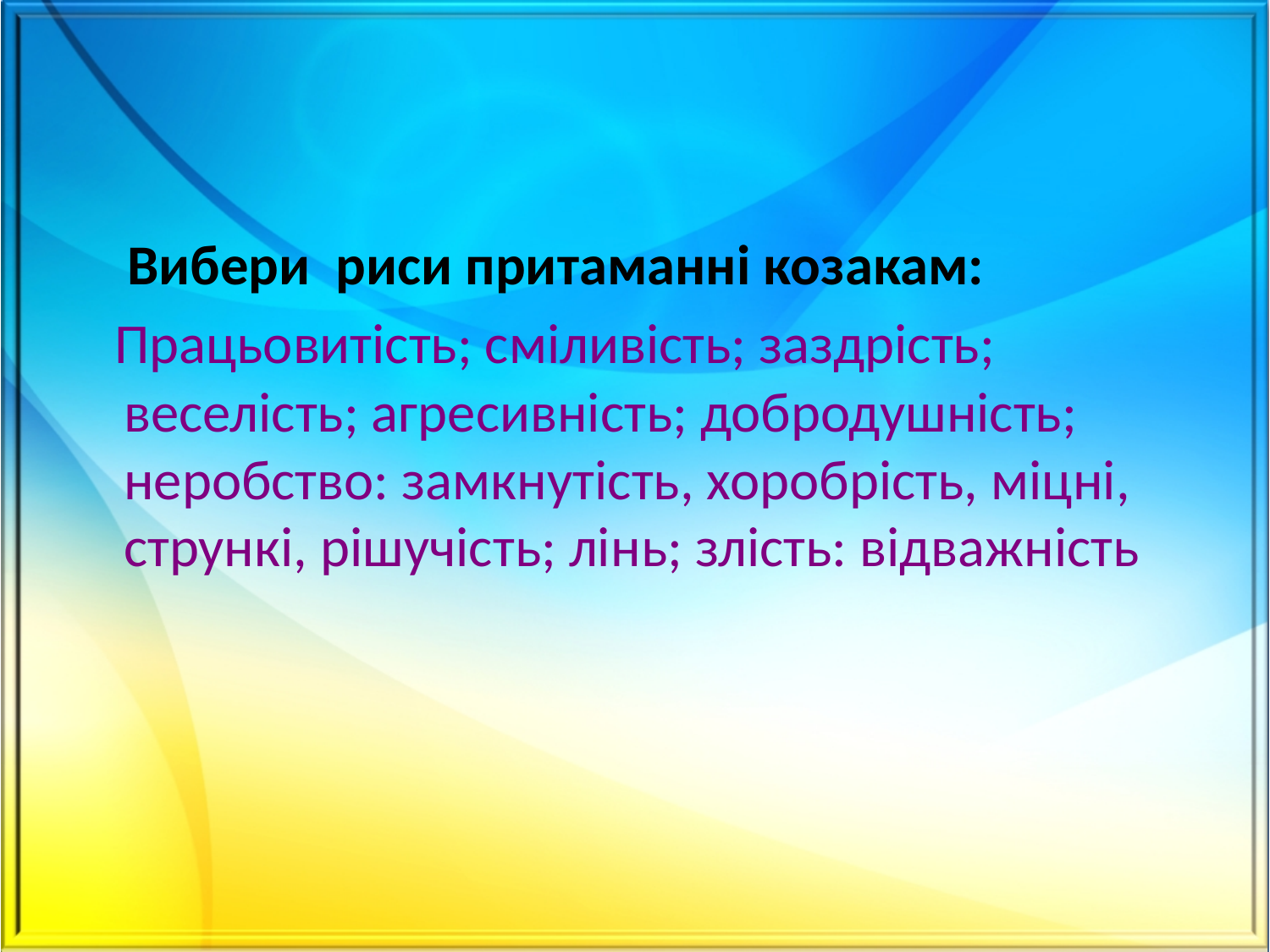

Вибери  риси притаманні козакам:
   Працьовитість; сміливість; заздрість; веселість; агресивність; добродушність; неробство: замкнутість, хоробрість, міцні,  стрункі, рішучість; лінь; злість: відважність